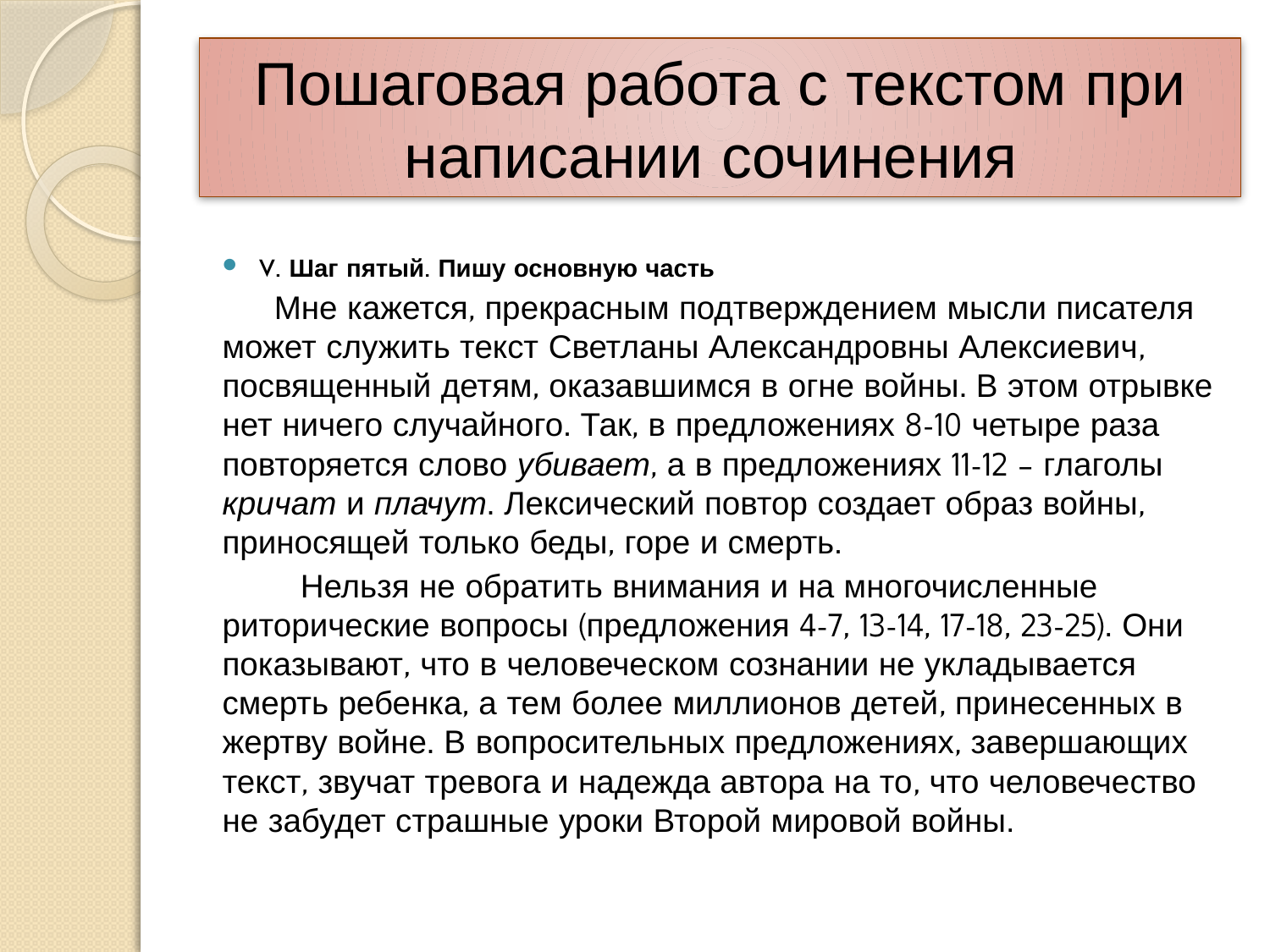

# Пошаговая работа с текстом при написании сочинения
V. Шаг пятый. Пишу основную часть
       Мне кажется, прекрасным подтверждением мысли писателя может служить текст Светланы Александровны Алексиевич, посвященный детям, оказавшимся в огне войны. В этом отрывке нет ничего случайного. Так, в предложениях 8-10 четыре раза повторяется слово убивает, а в предложениях 11-12 – глаголы кричат и плачут. Лексический повтор создает образ войны, приносящей только беды, горе и смерть.
        Нельзя не обратить внимания и на многочисленные риторические вопросы (предложения 4-7, 13-14, 17-18, 23-25). Они показывают, что в человеческом сознании не укладывается смерть ребенка, а тем более миллионов детей, принесенных в жертву войне. В вопросительных предложениях, завершающих текст, звучат тревога и надежда автора на то, что человечество не забудет страшные уроки Второй мировой войны.